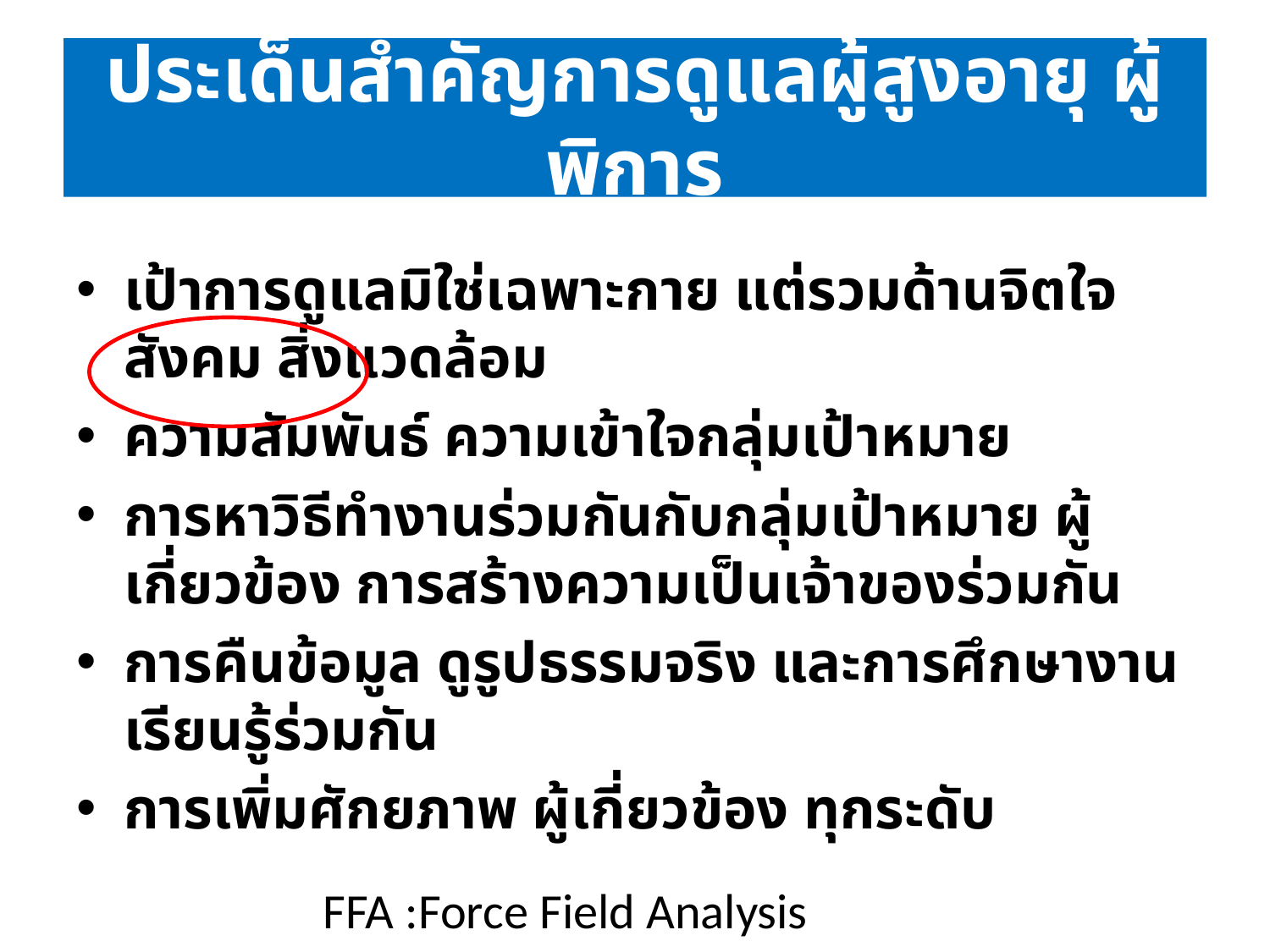

# ประเด็นสำคัญการดูแลผู้สูงอายุ ผู้พิการ
เป้าการดูแลมิใช่เฉพาะกาย แต่รวมด้านจิตใจ สังคม สิ่งแวดล้อม
ความสัมพันธ์ ความเข้าใจกลุ่มเป้าหมาย
การหาวิธีทำงานร่วมกันกับกลุ่มเป้าหมาย ผู้เกี่ยวข้อง การสร้างความเป็นเจ้าของร่วมกัน
การคืนข้อมูล ดูรูปธรรมจริง และการศึกษางาน เรียนรู้ร่วมกัน
การเพิ่มศักยภาพ ผู้เกี่ยวข้อง ทุกระดับ

FFA :Force Field Analysis